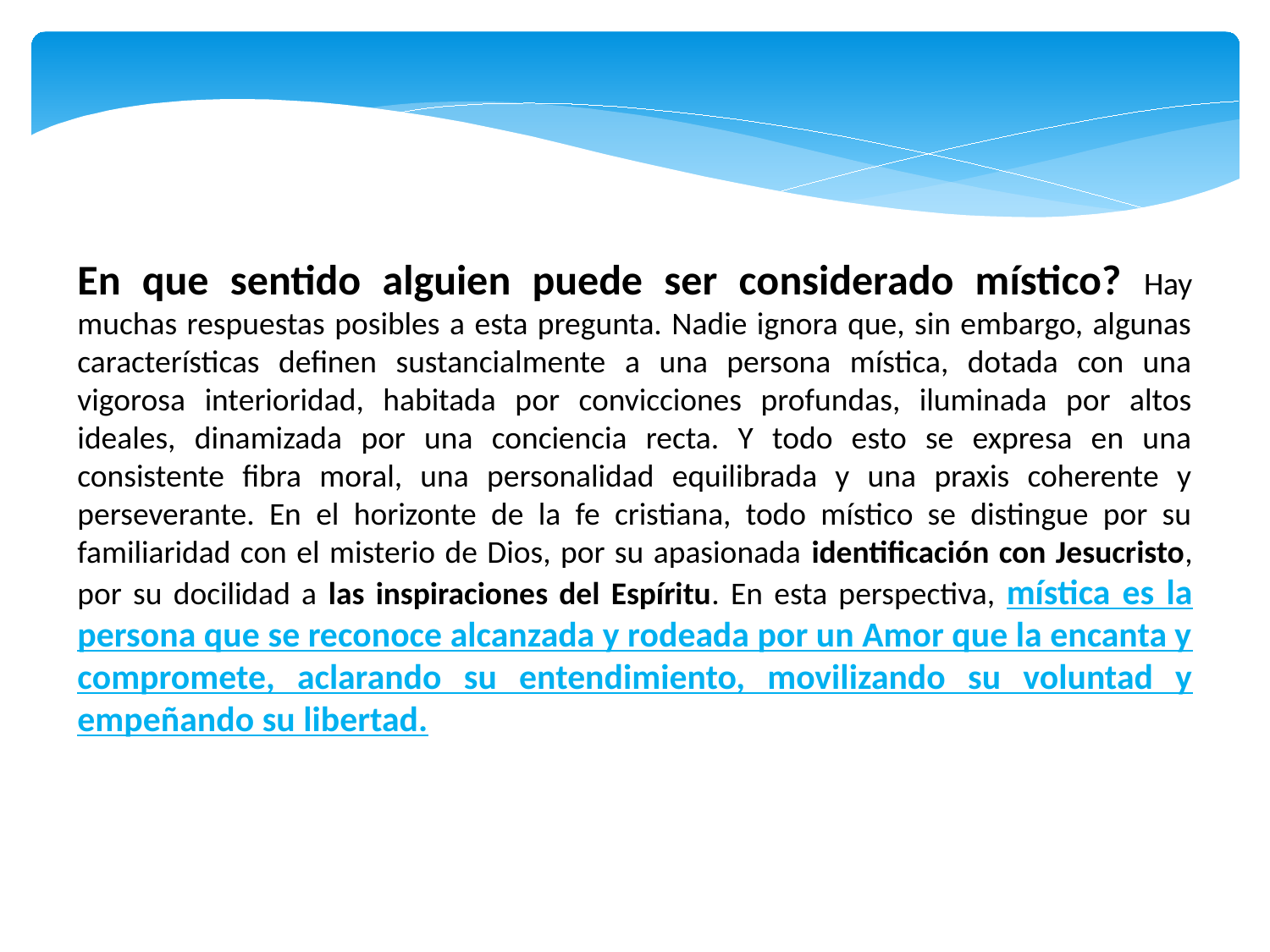

En que sentido alguien puede ser considerado místico? Hay muchas respuestas posibles a esta pregunta. Nadie ignora que, sin embargo, algunas características definen sustancialmente a una persona mística, dotada con una vigorosa interioridad, habitada por convicciones profundas, iluminada por altos ideales, dinamizada por una conciencia recta. Y todo esto se expresa en una consistente fibra moral, una personalidad equilibrada y una praxis coherente y perseverante. En el horizonte de la fe cristiana, todo místico se distingue por su familiaridad con el misterio de Dios, por su apasionada identificación con Jesucristo, por su docilidad a las inspiraciones del Espíritu. En esta perspectiva, mística es la persona que se reconoce alcanzada y rodeada por un Amor que la encanta y compromete, aclarando su entendimiento, movilizando su voluntad y empeñando su libertad.